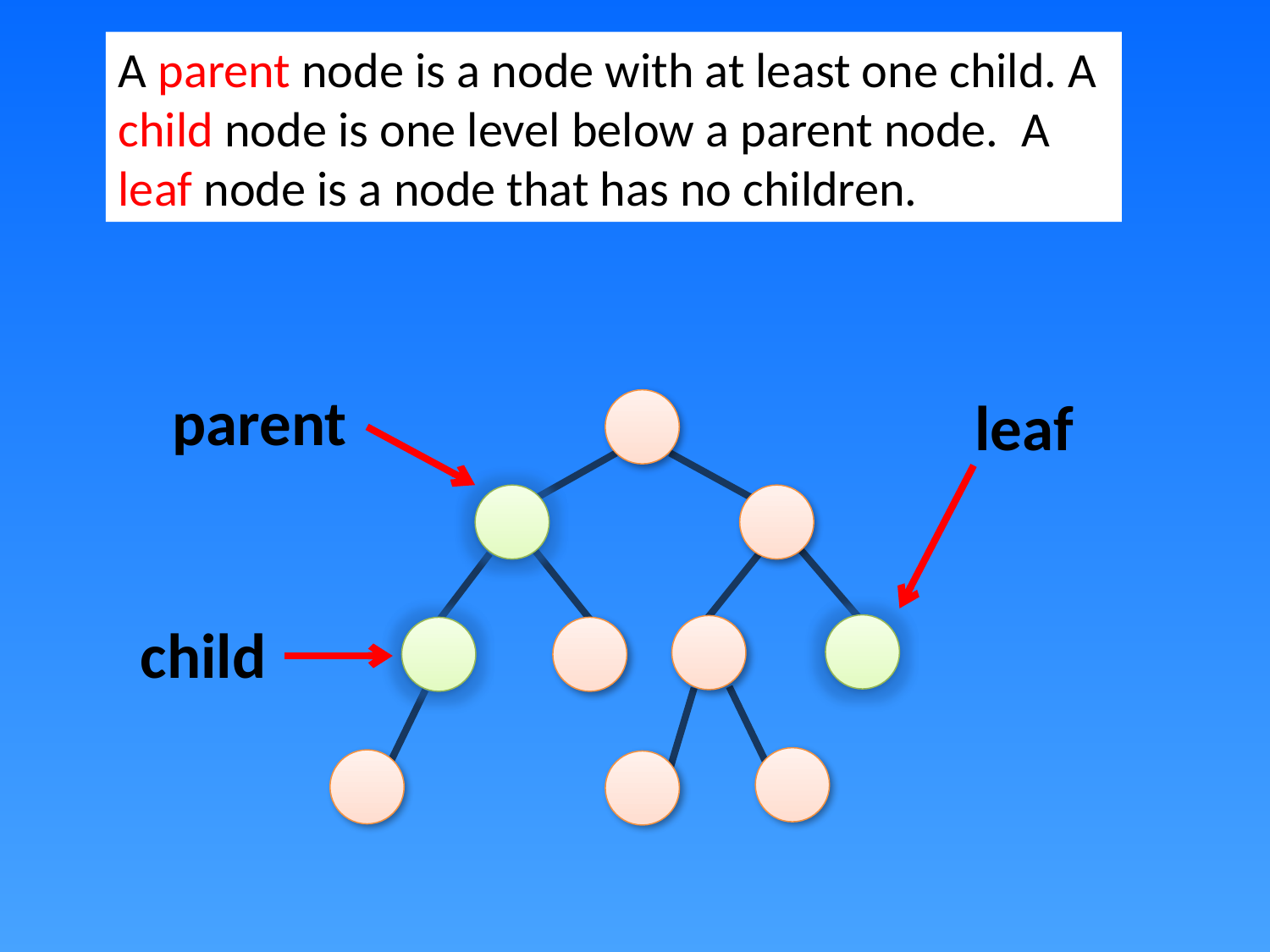

A parent node is a node with at least one child. A child node is one level below a parent node.  A leaf node is a node that has no children.
parent
leaf

child